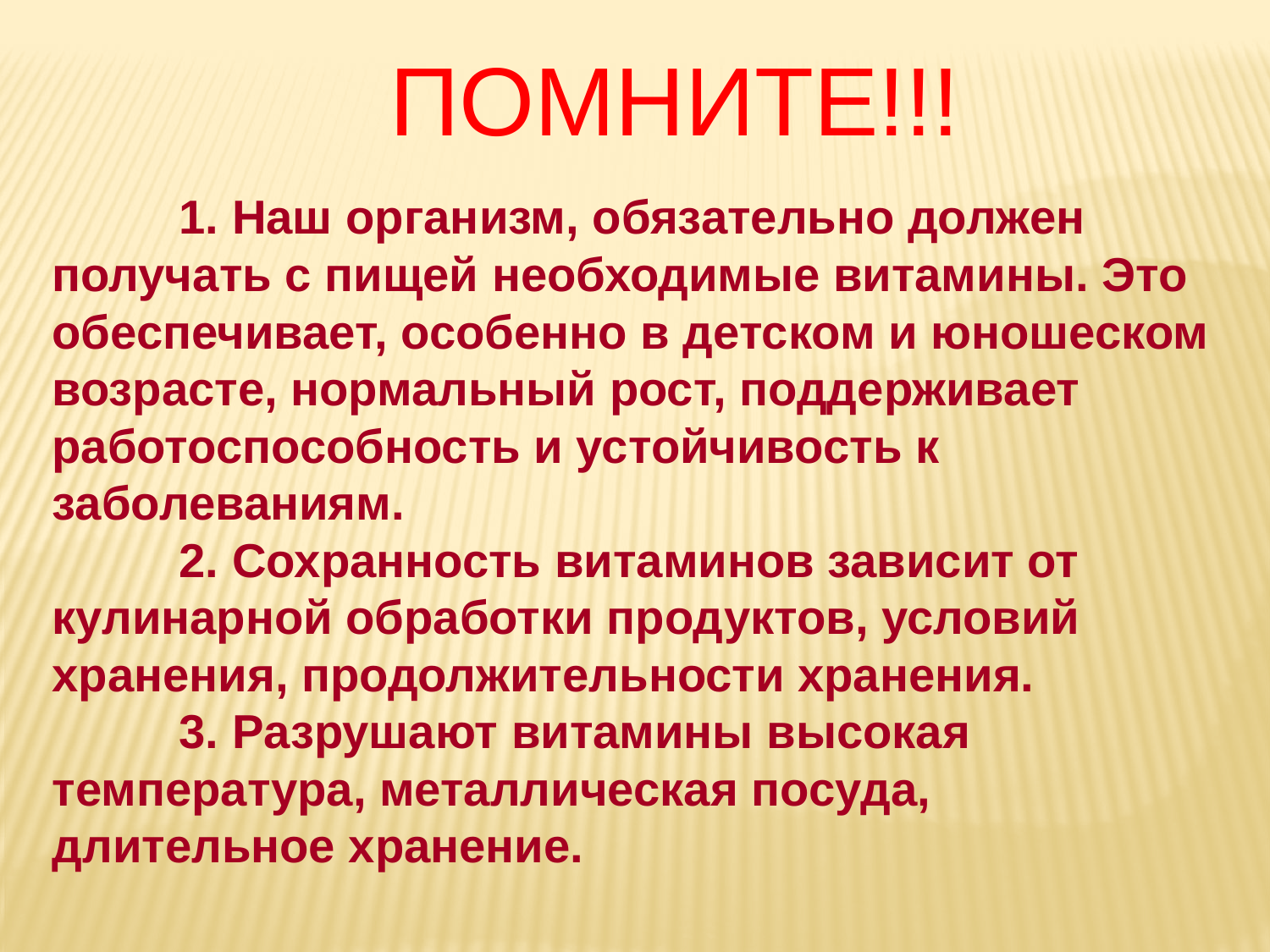

ПОМНИТЕ!!!
	1. Наш организм, обязательно должен получать с пищей необходимые витамины. Это обеспечивает, особенно в детском и юношеском возрасте, нормальный рост, поддерживает работоспособность и устойчивость к заболеваниям.
	2. Сохранность витаминов зависит от кулинарной обработки продуктов, условий хранения, продолжительности хранения.
	3. Разрушают витамины высокая температура, металлическая посуда, длительное хранение.